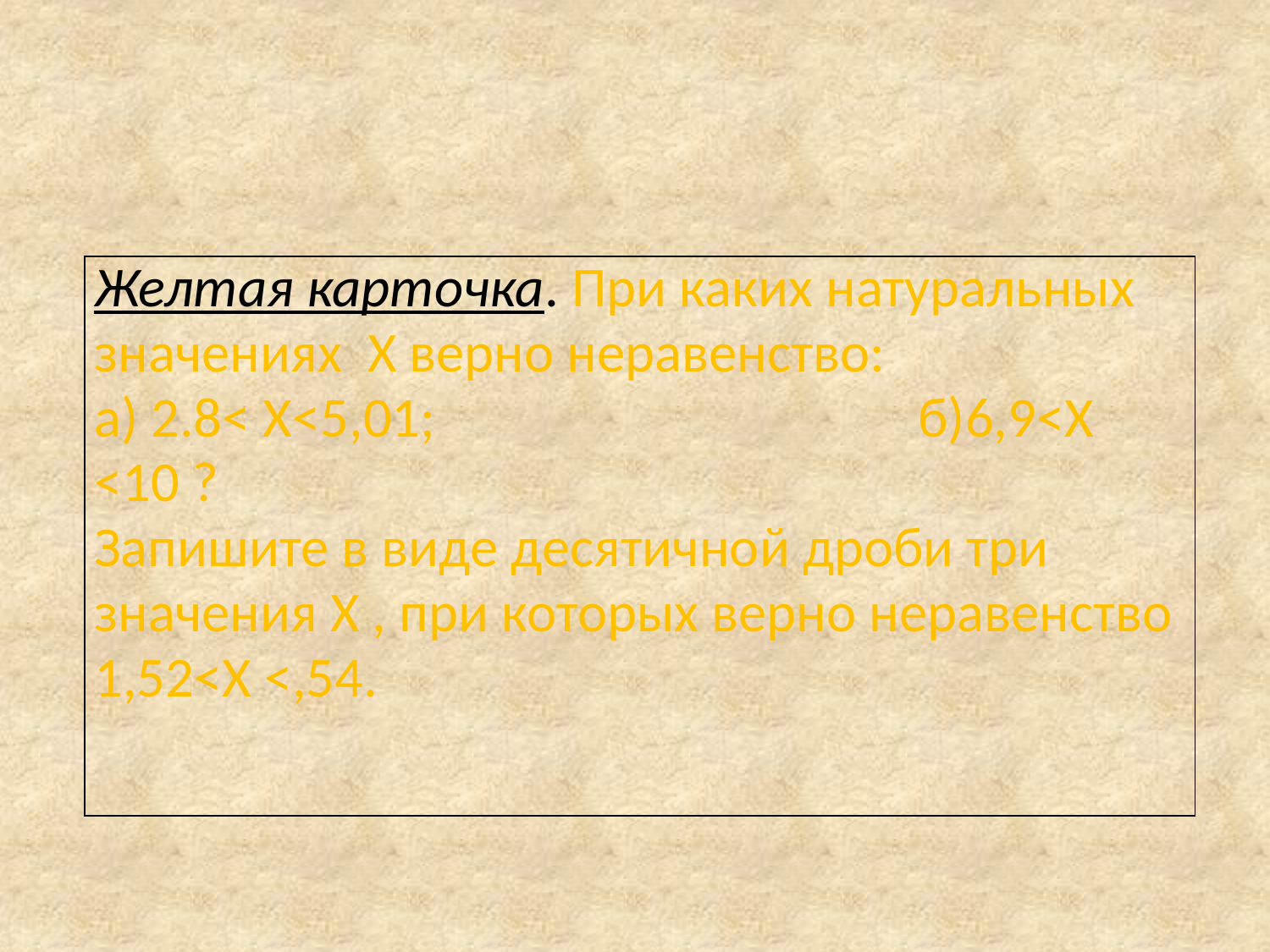

#
| Желтая карточка. При каких натуральных значениях Х верно неравенство: а) 2.8< Х<5,01; б)6,9<Х <10 ? Запишите в виде десятичной дроби три значения Х , при которых верно неравенство 1,52<Х <,54. |
| --- |